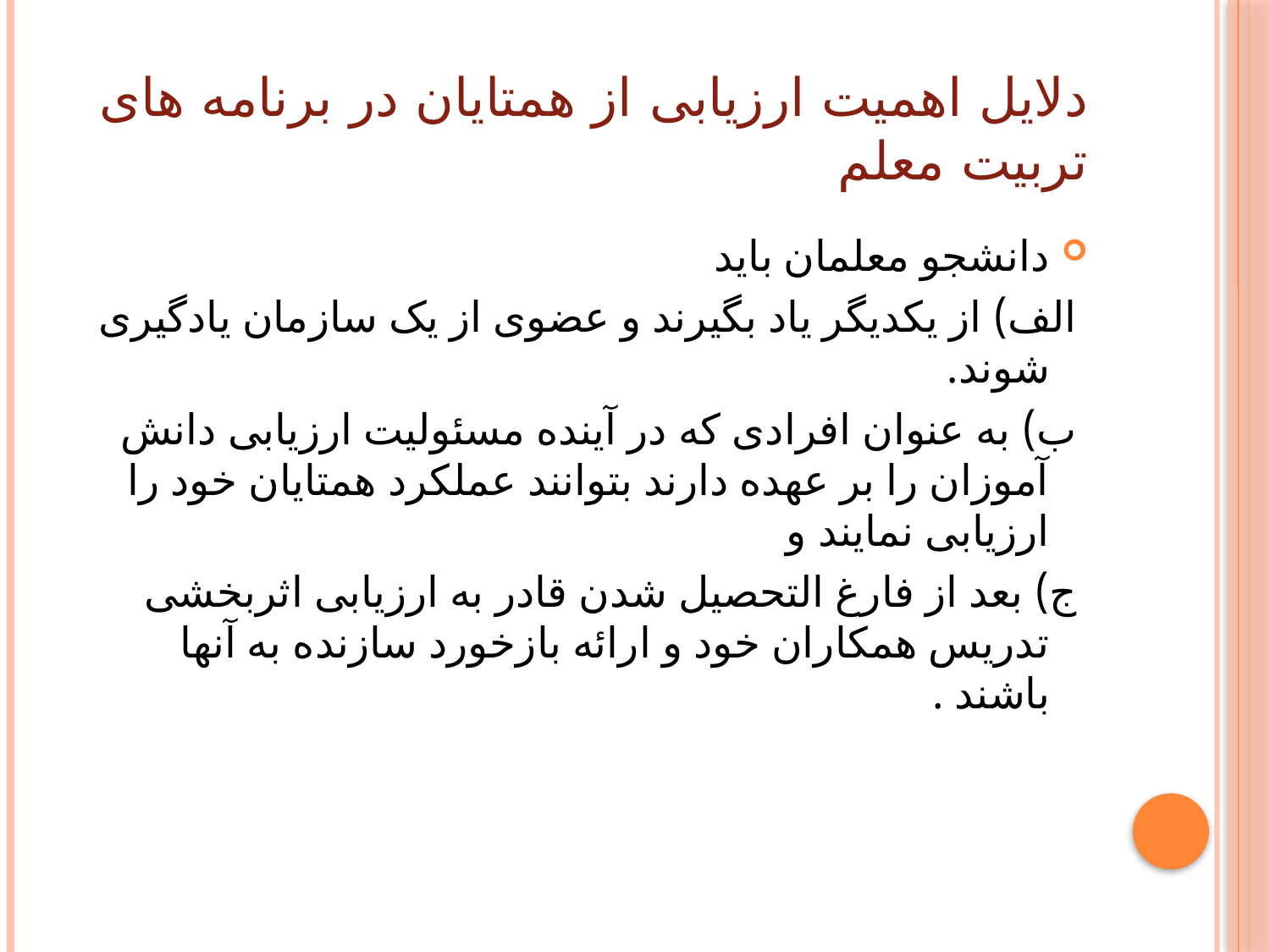

# دلایل اهمیت ارزیابی از همتایان در برنامه های تربیت معلم
دانشجو معلمان باید
 الف) از یکدیگر یاد بگیرند و عضوی از یک سازمان یادگیری شوند.
 ب) به عنوان افرادی که در آینده مسئولیت ارزیابی دانش آموزان را بر عهده دارند بتوانند عملکرد همتایان خود را ارزیابی نمایند و
 ج) بعد از فارغ التحصیل شدن قادر به ارزیابی اثربخشی تدریس همکاران خود و ارائه بازخورد سازنده به آنها باشند .